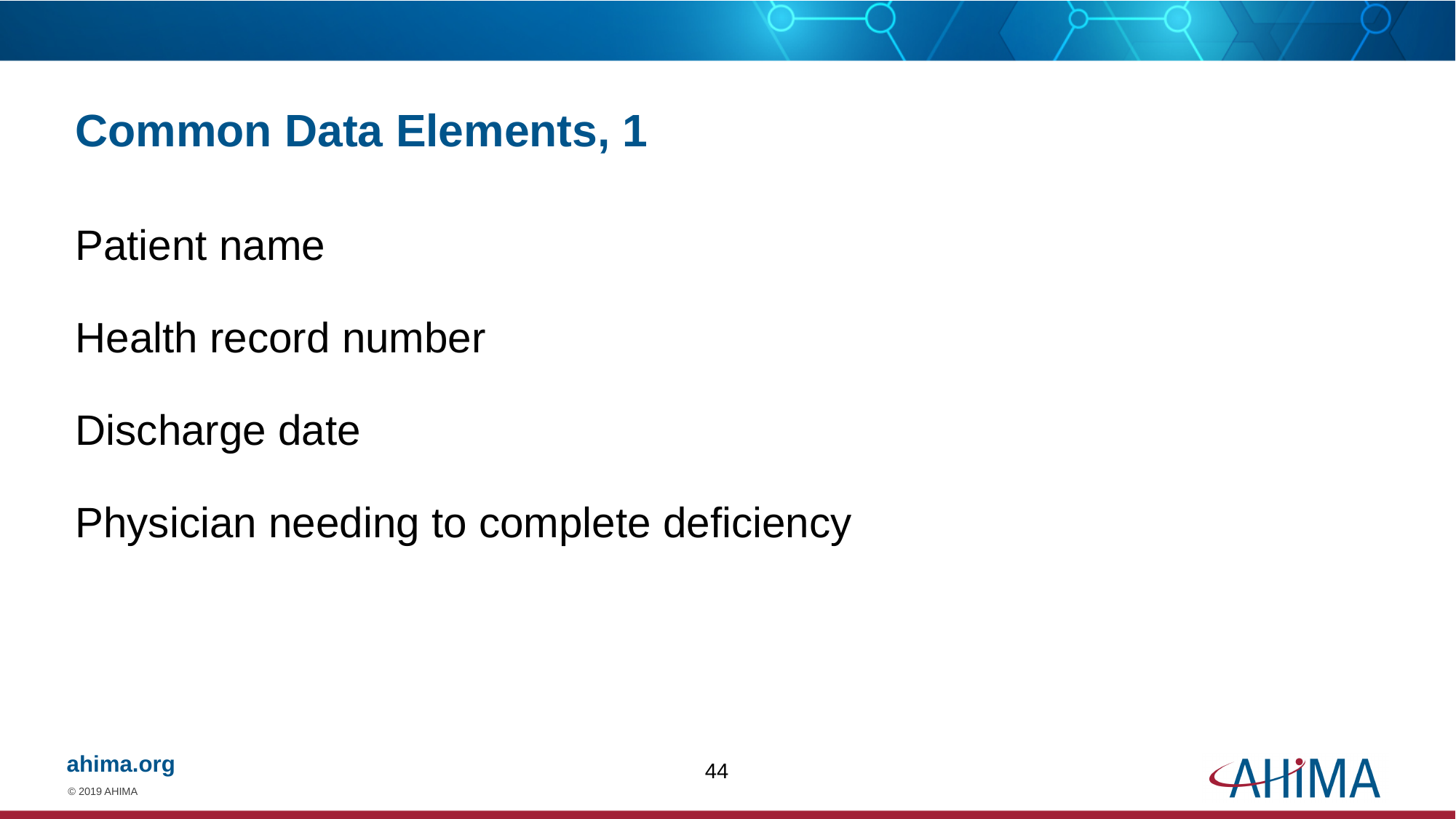

# Common Data Elements, 1
Patient name

Health record number

Discharge date

Physician needing to complete deficiency